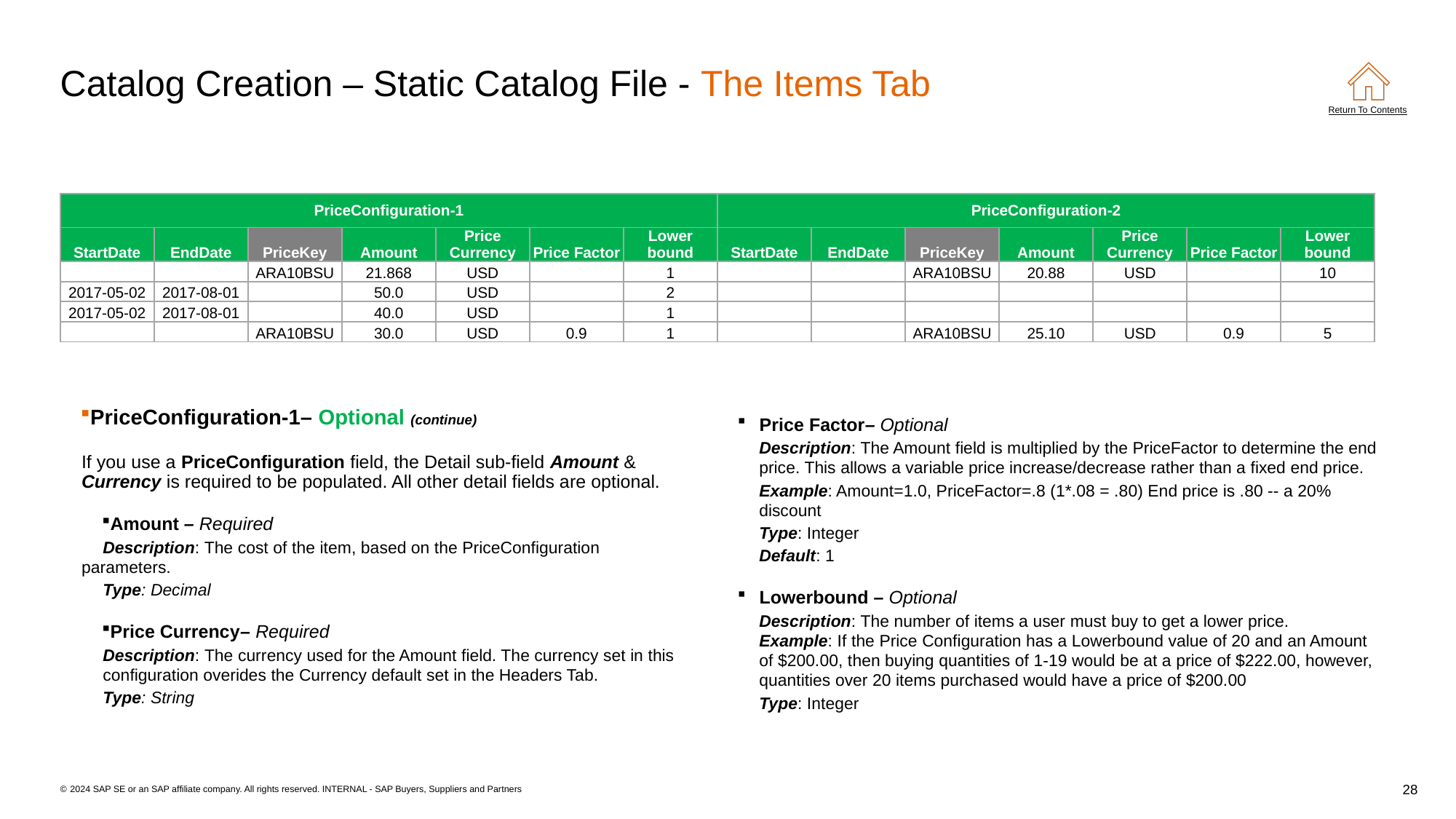

# Catalog Creation – Static Catalog File - The Items Tab
| PriceConfiguration-1 |  |  |  |  |  |  | PriceConfiguration-2 |  |  |  |  |  |  |
| --- | --- | --- | --- | --- | --- | --- | --- | --- | --- | --- | --- | --- | --- |
| StartDate | EndDate | PriceKey | Amount | Price Currency | Price Factor | Lower bound | StartDate | EndDate | PriceKey | Amount | Price Currency | Price Factor | Lower bound |
|  |  | ARA10BSU | 21.868 | USD |  | 1 |  |  | ARA10BSU | 20.88 | USD |  | 10 |
| 2017-05-02 | 2017-08-01 |  | 50.0 | USD |  | 2 |  |  |  |  |  |  |  |
| 2017-05-02 | 2017-08-01 |  | 40.0 | USD |  | 1 |  |  |  |  |  |  |  |
|  |  | ARA10BSU | 30.0 | USD | 0.9 | 1 |  |  | ARA10BSU | 25.10 | USD | 0.9 | 5 |
PriceConfiguration-1– Optional (continue)
If you use a PriceConfiguration field, the Detail sub-field Amount & Currency is required to be populated. All other detail fields are optional.
Amount – Required
Description: The cost of the item, based on the PriceConfiguration parameters.
Type: Decimal
Price Currency– Required
Description: The currency used for the Amount field. The currency set in this configuration overides the Currency default set in the Headers Tab.
Type: String
Price Factor– Optional
Description: The Amount field is multiplied by the PriceFactor to determine the end price. This allows a variable price increase/decrease rather than a fixed end price.
Example: Amount=1.0, PriceFactor=.8 (1*.08 = .80) End price is .80 -- a 20% discount
Type: Integer
Default: 1
Lowerbound – Optional
Description: The number of items a user must buy to get a lower price.
Example: If the Price Configuration has a Lowerbound value of 20 and an Amount of $200.00, then buying quantities of 1-19 would be at a price of $222.00, however, quantities over 20 items purchased would have a price of $200.00
Type: Integer